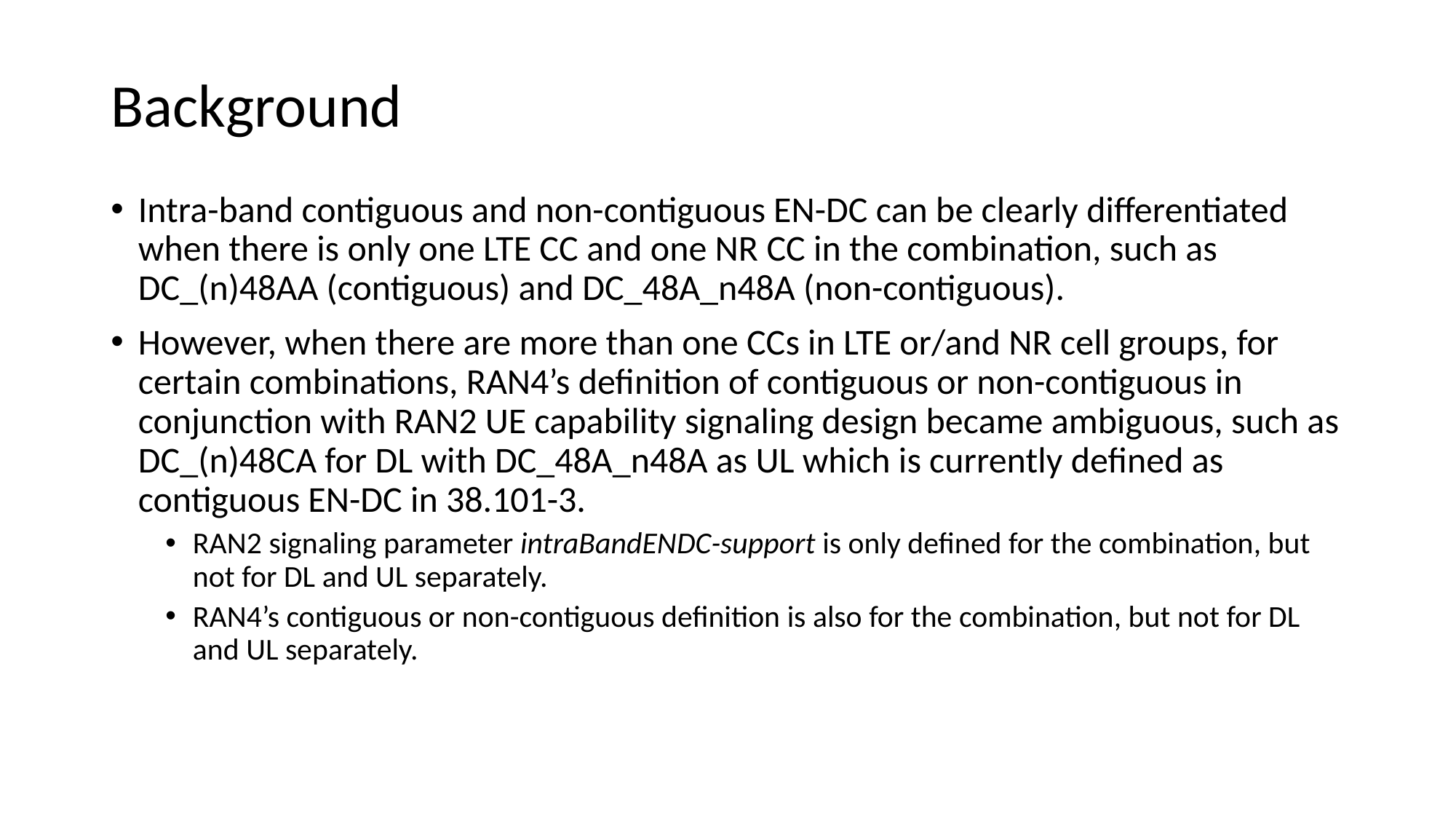

# Background
Intra-band contiguous and non-contiguous EN-DC can be clearly differentiated when there is only one LTE CC and one NR CC in the combination, such as DC_(n)48AA (contiguous) and DC_48A_n48A (non-contiguous).
However, when there are more than one CCs in LTE or/and NR cell groups, for certain combinations, RAN4’s definition of contiguous or non-contiguous in conjunction with RAN2 UE capability signaling design became ambiguous, such as DC_(n)48CA for DL with DC_48A_n48A as UL which is currently defined as contiguous EN-DC in 38.101-3.
RAN2 signaling parameter intraBandENDC-support is only defined for the combination, but not for DL and UL separately.
RAN4’s contiguous or non-contiguous definition is also for the combination, but not for DL and UL separately.